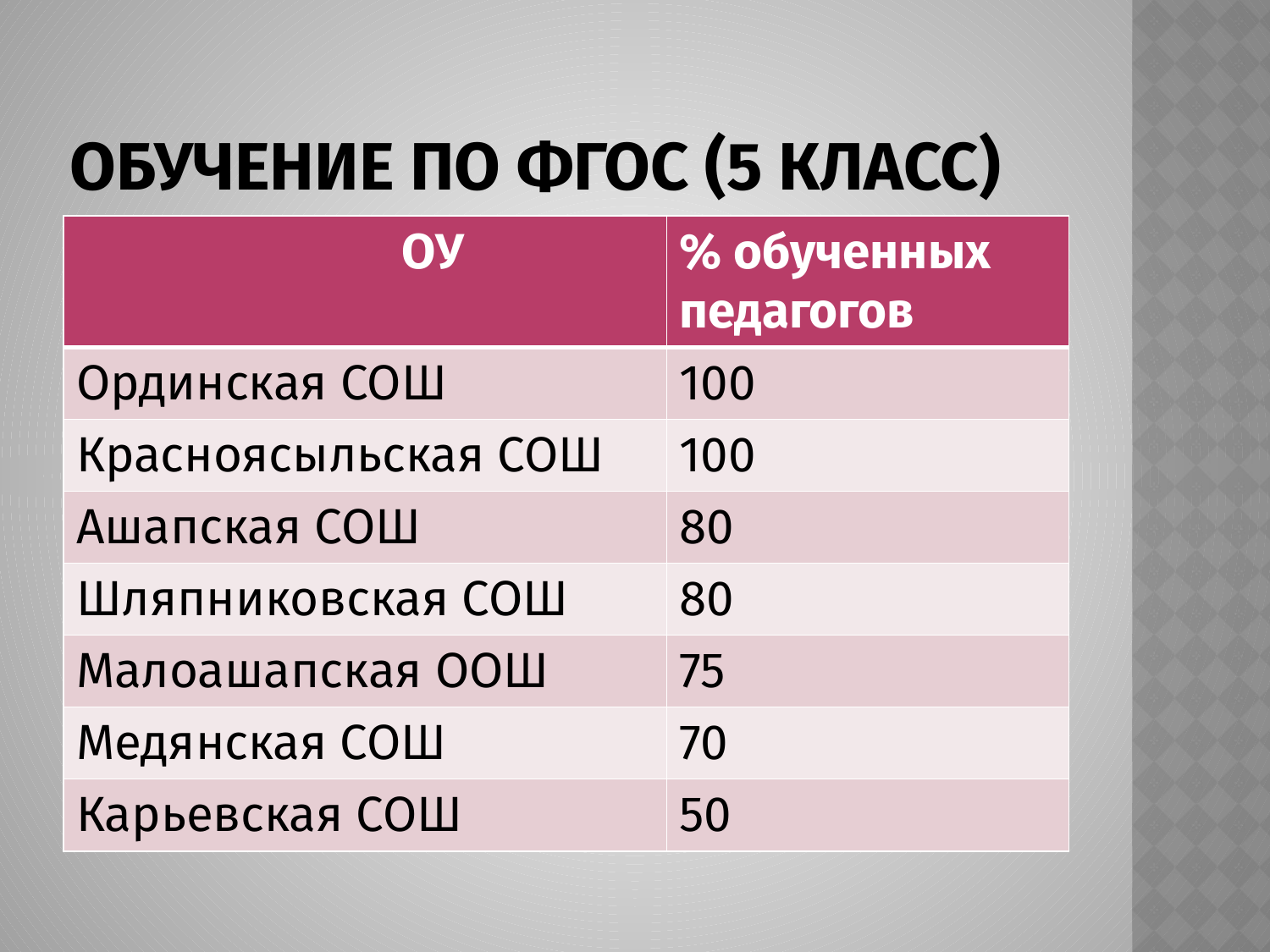

# Обучение по ФГОС (5 класс)
| ОУ | % обученных педагогов |
| --- | --- |
| Ординская СОШ | 100 |
| Красноясыльская СОШ | 100 |
| Ашапская СОШ | 80 |
| Шляпниковская СОШ | 80 |
| Малоашапская ООШ | 75 |
| Медянская СОШ | 70 |
| Карьевская СОШ | 50 |